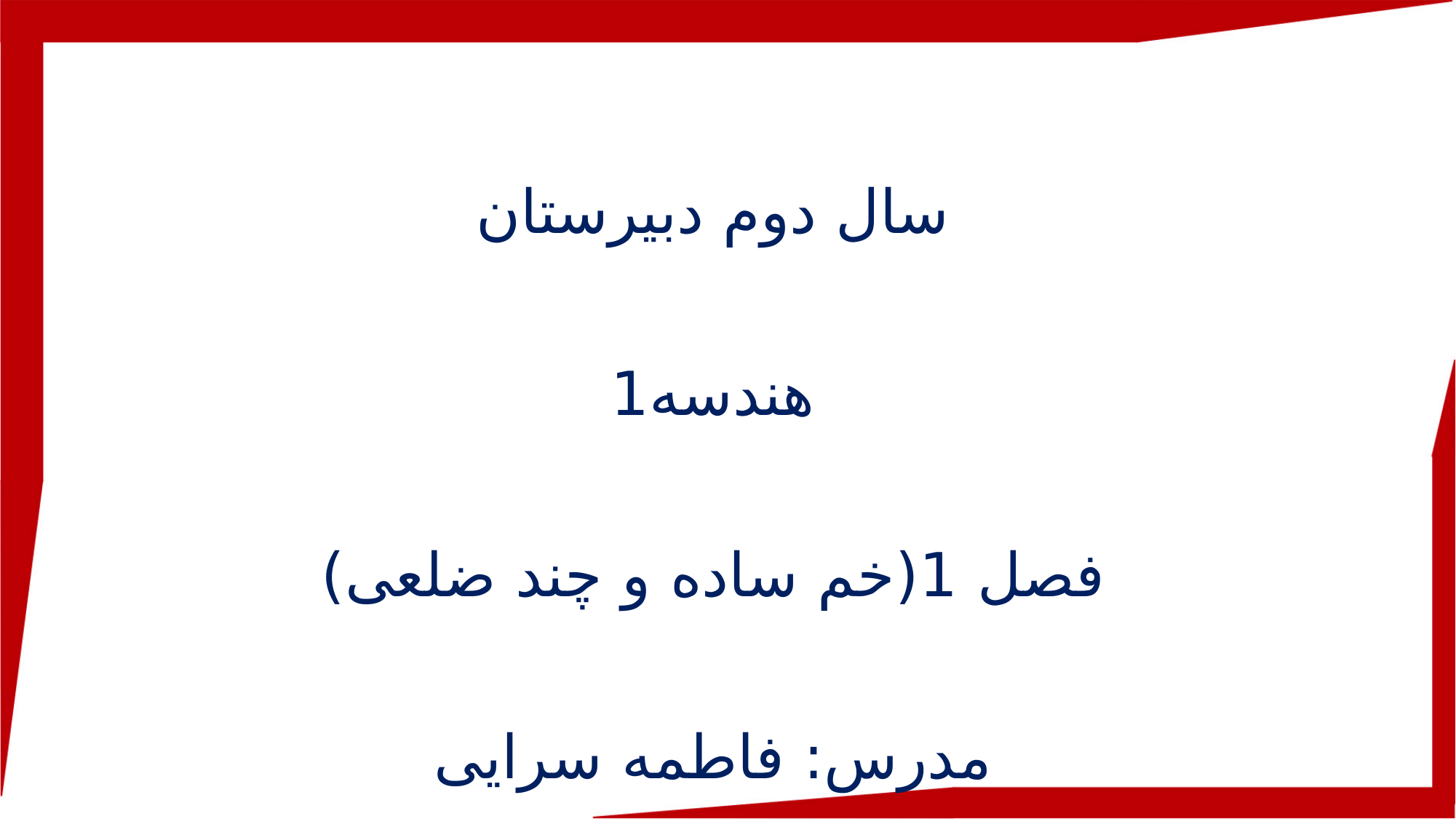

سال دوم دبیرستان
هندسه1
فصل 1(خم ساده و چند ضلعی)
مدرس: فاطمه سرایی